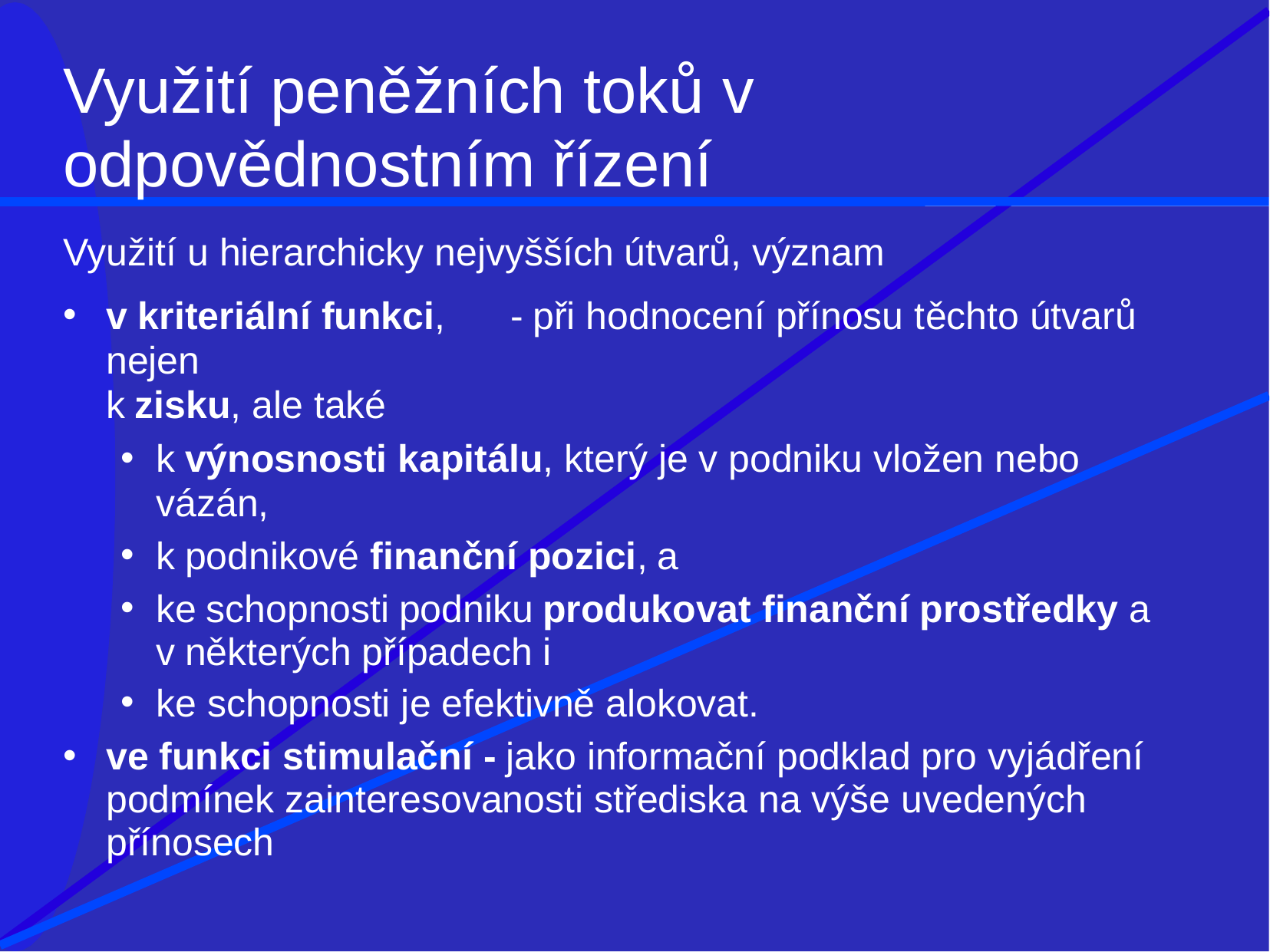

# Využití peněžních toků v
odpovědnostním řízení
Využití u hierarchicky nejvyšších útvarů, význam
v kriteriální funkci,	- při hodnocení přínosu těchto útvarů nejen
k zisku, ale také
k výnosnosti kapitálu, který je v podniku vložen nebo
vázán,
k podnikové finanční pozici, a
ke schopnosti podniku produkovat finanční prostředky a v některých případech i
ke schopnosti je efektivně alokovat.
ve funkci stimulační - jako informační podklad pro vyjá­dření podmínek zainteresovanosti střediska na výše uvedených přínosech